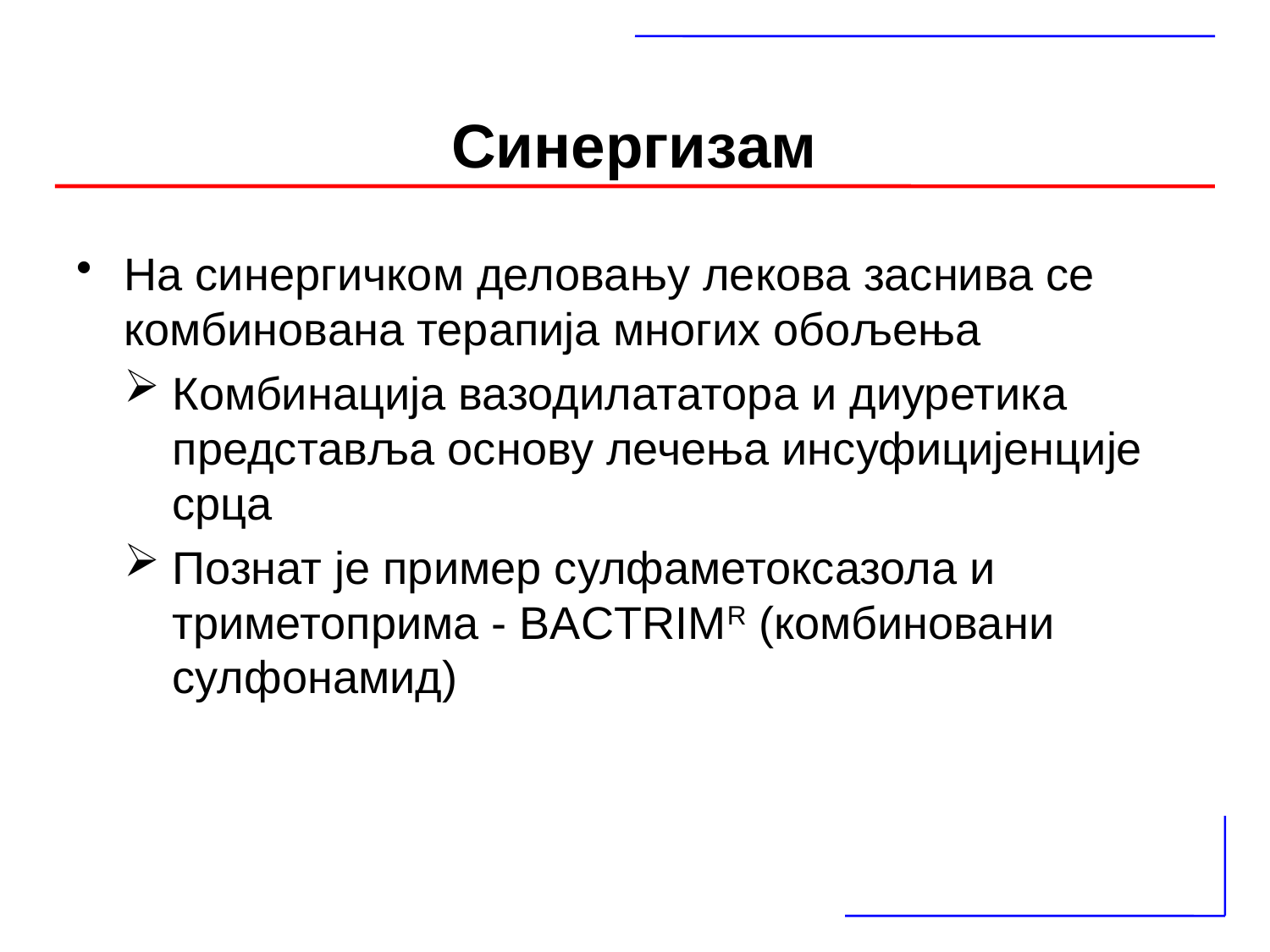

# Синергизам
На синергичком деловању лекова заснива се комбинована терапија многих обољења
Комбинација вазодилататора и диуретика представља основу лечења инсуфицијенције срца
Познат је пример сулфаметоксазола и триметоприма - BACTRIMR (комбиновани сулфонамид)